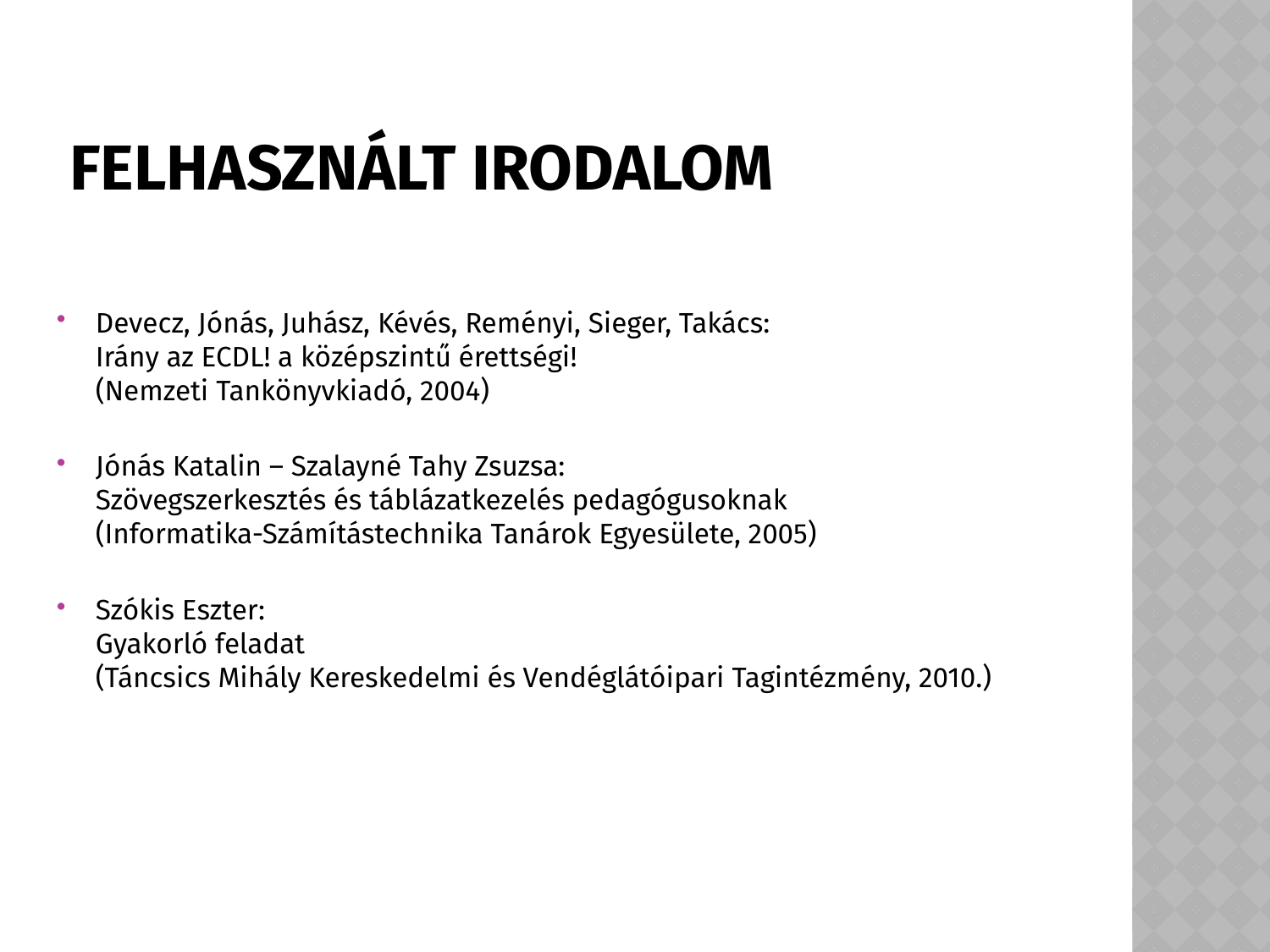

# Felhasznált irodalom

Devecz, Jónás, Juhász, Kévés, Reményi, Sieger, Takács:
Irány az ECDL! a középszintű érettségi!
(Nemzeti Tankönyvkiadó, 2004)
Jónás Katalin – Szalayné Tahy Zsuzsa:
Szövegszerkesztés és táblázatkezelés pedagógusoknak
(Informatika-Számítástechnika Tanárok Egyesülete, 2005)
Szókis Eszter:
Gyakorló feladat
(Táncsics Mihály Kereskedelmi és Vendéglátóipari Tagintézmény, 2010.)